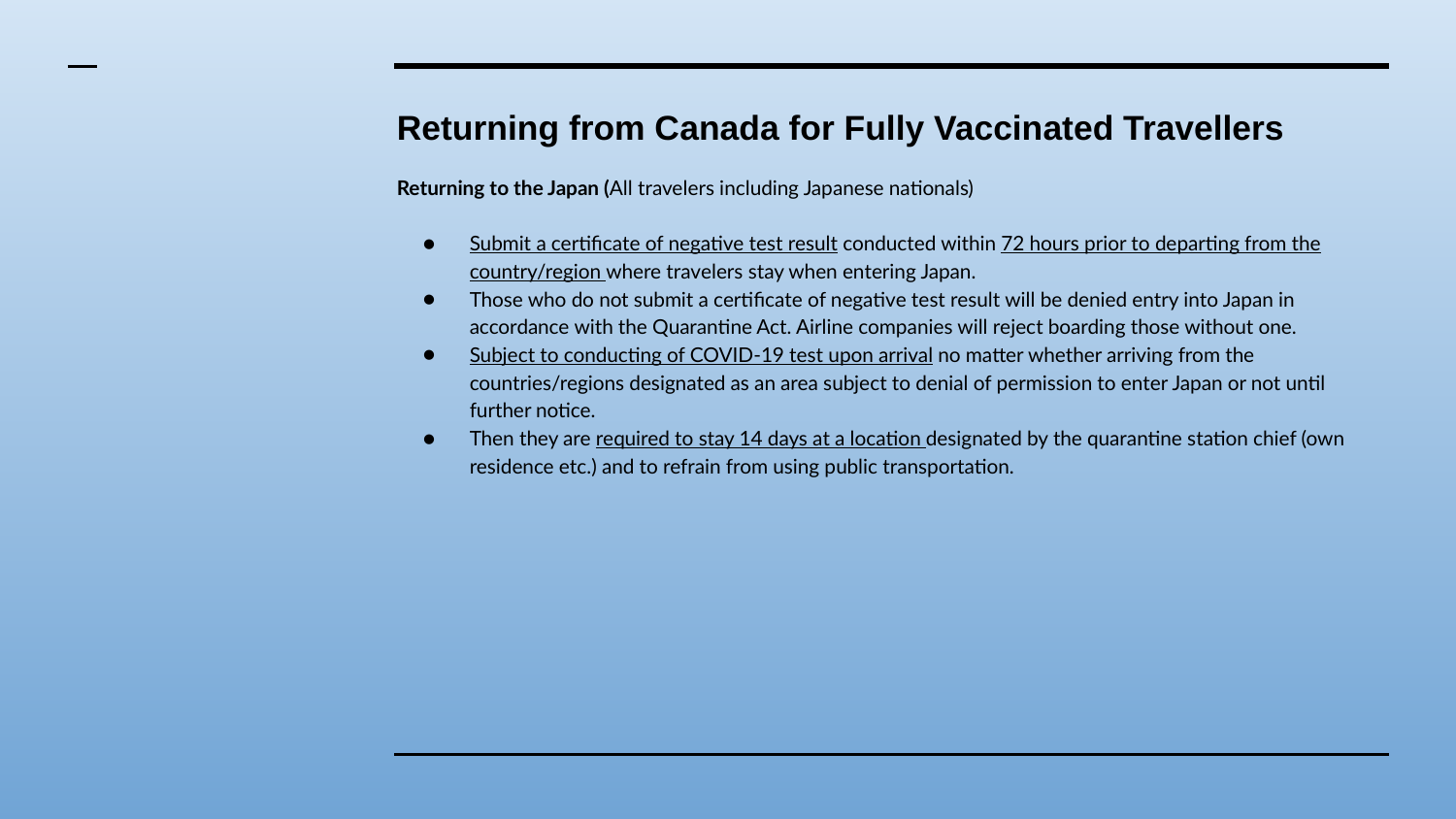

# Returning from Canada for Fully Vaccinated Travellers
Returning to the Japan (All travelers including Japanese nationals)

Submit a certificate of negative test result conducted within 72 hours prior to departing from the country/region where travelers stay when entering Japan.
Those who do not submit a certificate of negative test result will be denied entry into Japan in accordance with the Quarantine Act. Airline companies will reject boarding those without one.
Subject to conducting of COVID-19 test upon arrival no matter whether arriving from the countries/regions designated as an area subject to denial of permission to enter Japan or not until further notice.
Then they are required to stay 14 days at a location designated by the quarantine station chief (own residence etc.) and to refrain from using public transportation.